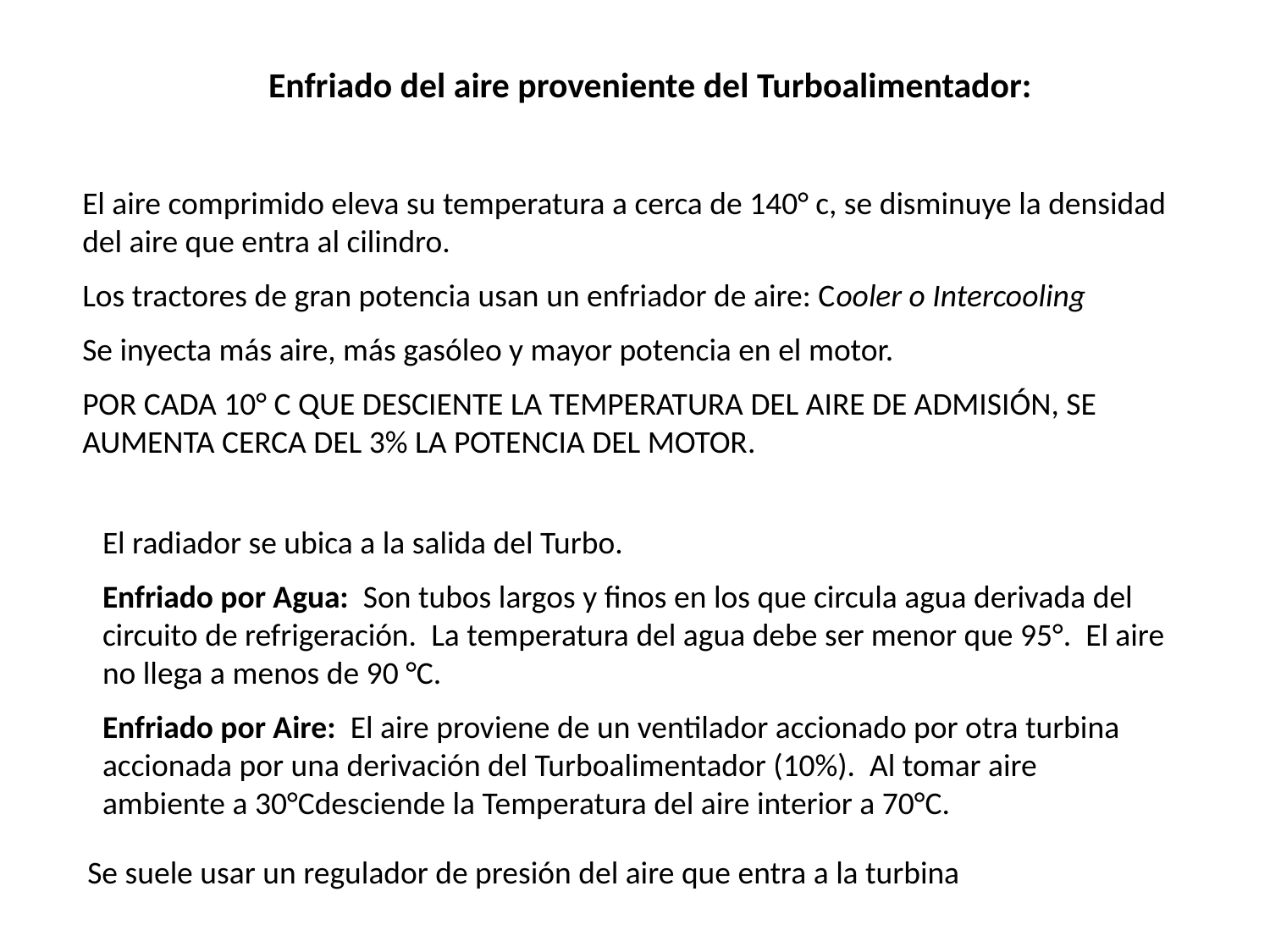

Enfriado del aire proveniente del Turboalimentador:
El aire comprimido eleva su temperatura a cerca de 140° c, se disminuye la densidad del aire que entra al cilindro.
Los tractores de gran potencia usan un enfriador de aire: Cooler o Intercooling
Se inyecta más aire, más gasóleo y mayor potencia en el motor.
POR CADA 10° C QUE DESCIENTE LA TEMPERATURA DEL AIRE DE ADMISIÓN, SE AUMENTA CERCA DEL 3% LA POTENCIA DEL MOTOR.
El radiador se ubica a la salida del Turbo.
Enfriado por Agua:  Son tubos largos y finos en los que circula agua derivada del circuito de refrigeración.  La temperatura del agua debe ser menor que 95°.  El aire no llega a menos de 90 °C.
Enfriado por Aire:  El aire proviene de un ventilador accionado por otra turbina accionada por una derivación del Turboalimentador (10%).  Al tomar aire ambiente a 30°Cdesciende la Temperatura del aire interior a 70°C.
Se suele usar un regulador de presión del aire que entra a la turbina